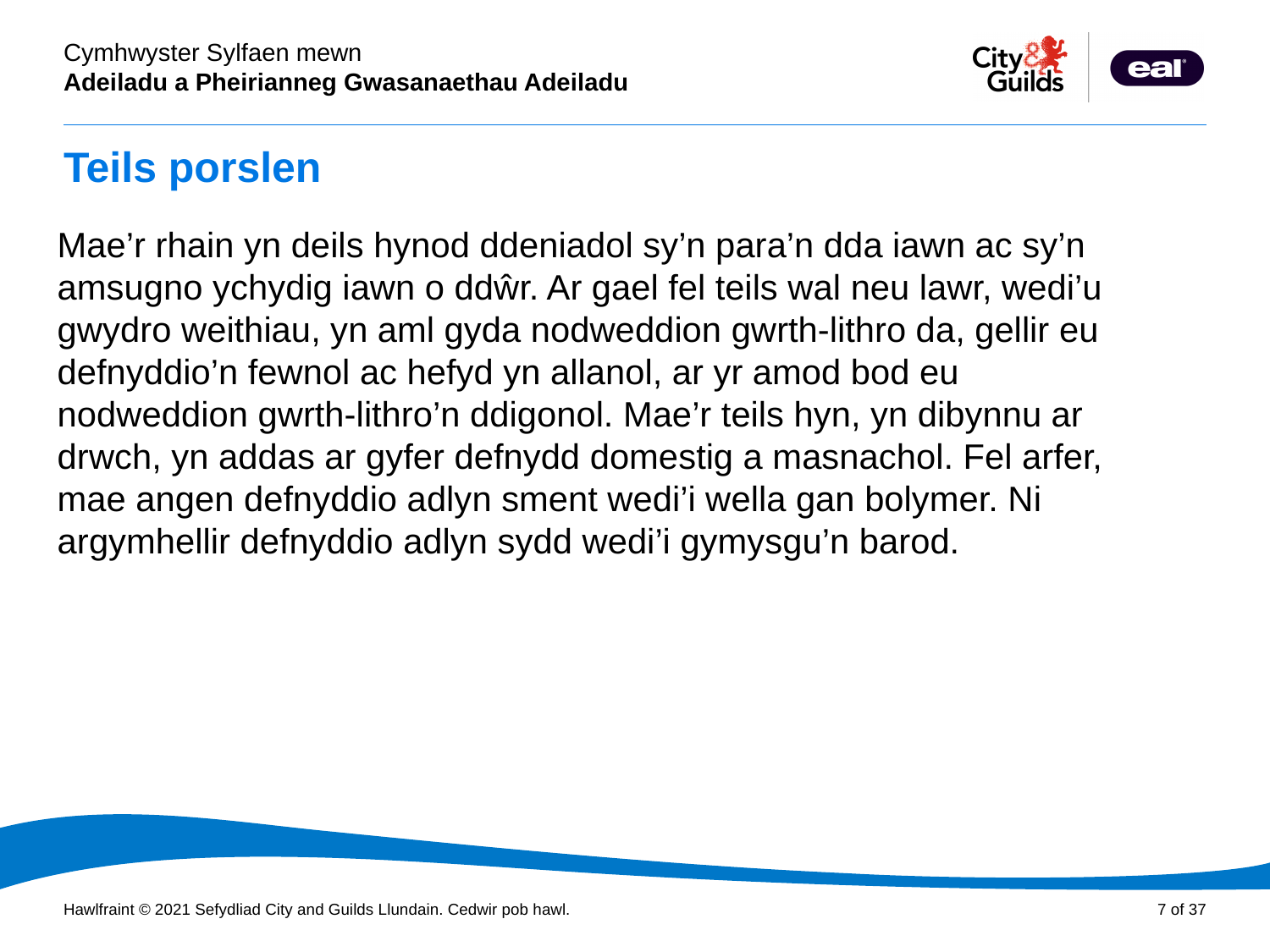

# Teils porslen
Mae’r rhain yn deils hynod ddeniadol sy’n para’n dda iawn ac sy’n amsugno ychydig iawn o ddŵr. Ar gael fel teils wal neu lawr, wedi’u gwydro weithiau, yn aml gyda nodweddion gwrth-lithro da, gellir eu defnyddio’n fewnol ac hefyd yn allanol, ar yr amod bod eu nodweddion gwrth-lithro’n ddigonol. Mae’r teils hyn, yn dibynnu ar drwch, yn addas ar gyfer defnydd domestig a masnachol. Fel arfer, mae angen defnyddio adlyn sment wedi’i wella gan bolymer. Ni argymhellir defnyddio adlyn sydd wedi’i gymysgu’n barod.